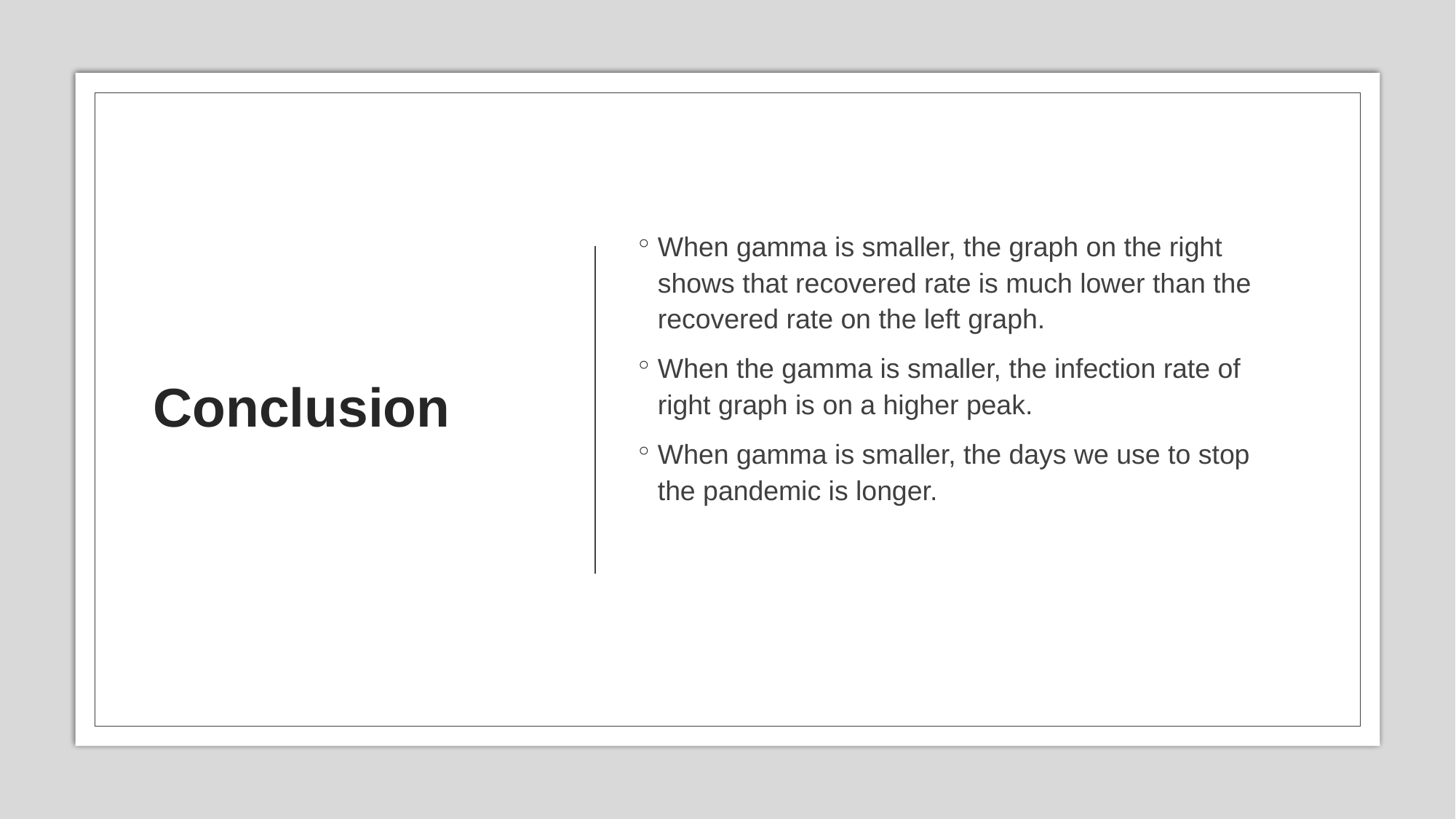

# Conclusion
When gamma is smaller, the graph on the right shows that recovered rate is much lower than the recovered rate on the left graph.
When the gamma is smaller, the infection rate of right graph is on a higher peak.
When gamma is smaller, the days we use to stop the pandemic is longer.